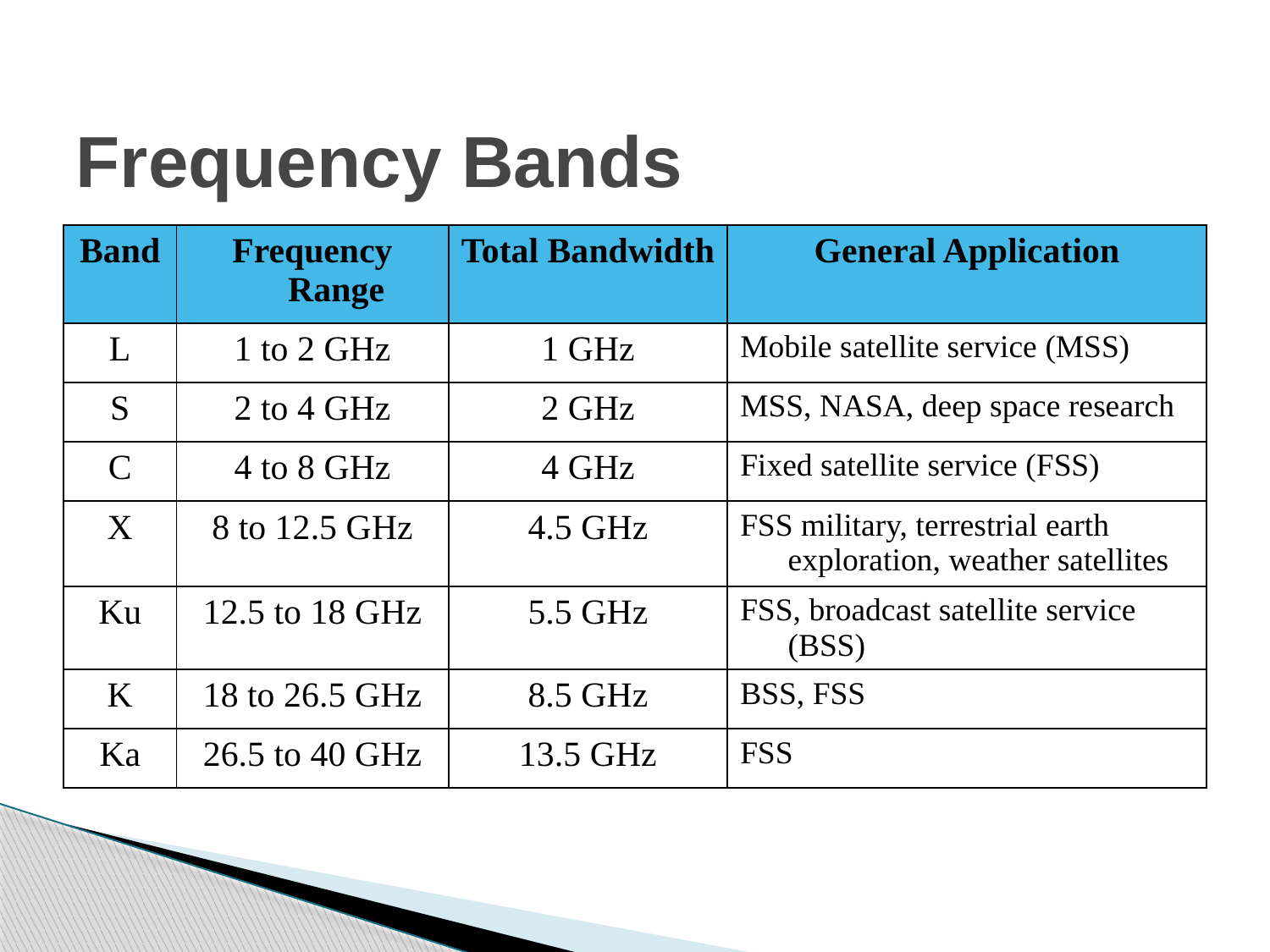

Frequency Bands
| Band | Frequency Range | Total Bandwidth | General Application |
| --- | --- | --- | --- |
| L | 1 to 2 GHz | 1 GHz | Mobile satellite service (MSS) |
| S | 2 to 4 GHz | 2 GHz | MSS, NASA, deep space research |
| C | 4 to 8 GHz | 4 GHz | Fixed satellite service (FSS) |
| X | 8 to 12.5 GHz | 4.5 GHz | FSS military, terrestrial earth exploration, weather satellites |
| Ku | 12.5 to 18 GHz | 5.5 GHz | FSS, broadcast satellite service (BSS) |
| K | 18 to 26.5 GHz | 8.5 GHz | BSS, FSS |
| Ka | 26.5 to 40 GHz | 13.5 GHz | FSS |